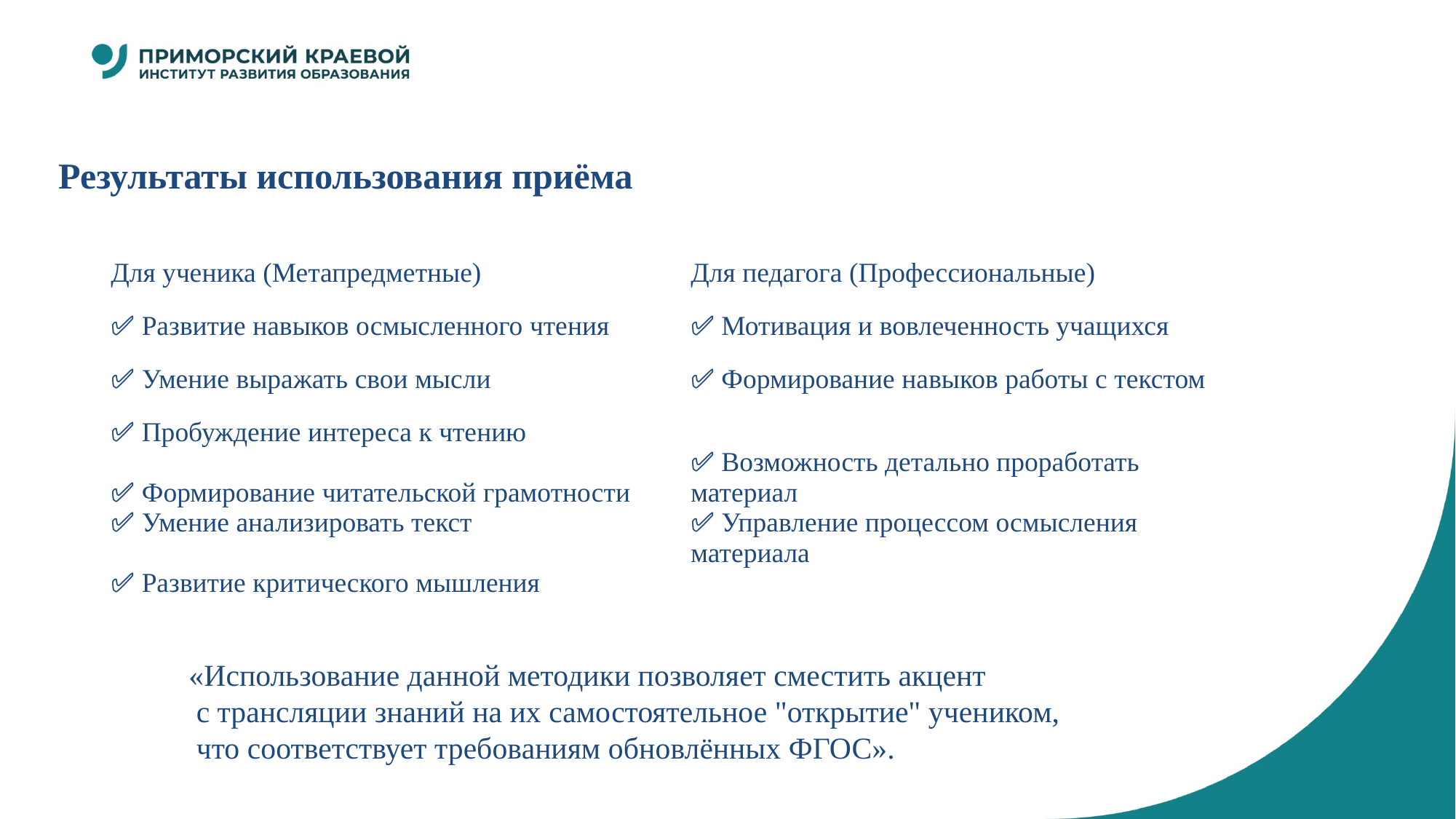

#
Результаты использования приёма
| Для ученика (Метапредметные) | Для педагога (Профессиональные) |
| --- | --- |
| ✅ Развитие навыков осмысленного чтения | ✅ Мотивация и вовлеченность учащихся |
| ✅ Умение выражать свои мысли | ✅ Формирование навыков работы с текстом |
| ✅ Пробуждение интереса к чтению ✅ Формирование читательской грамотности ✅ Умение анализировать текст ✅ Развитие критического мышления | ✅ Возможность детально проработать материал ✅ Управление процессом осмысления материала |

«Использование данной методики позволяет сместить акцент
 с трансляции знаний на их самостоятельное "открытие" учеником,
 что соответствует требованиям обновлённых ФГОС».